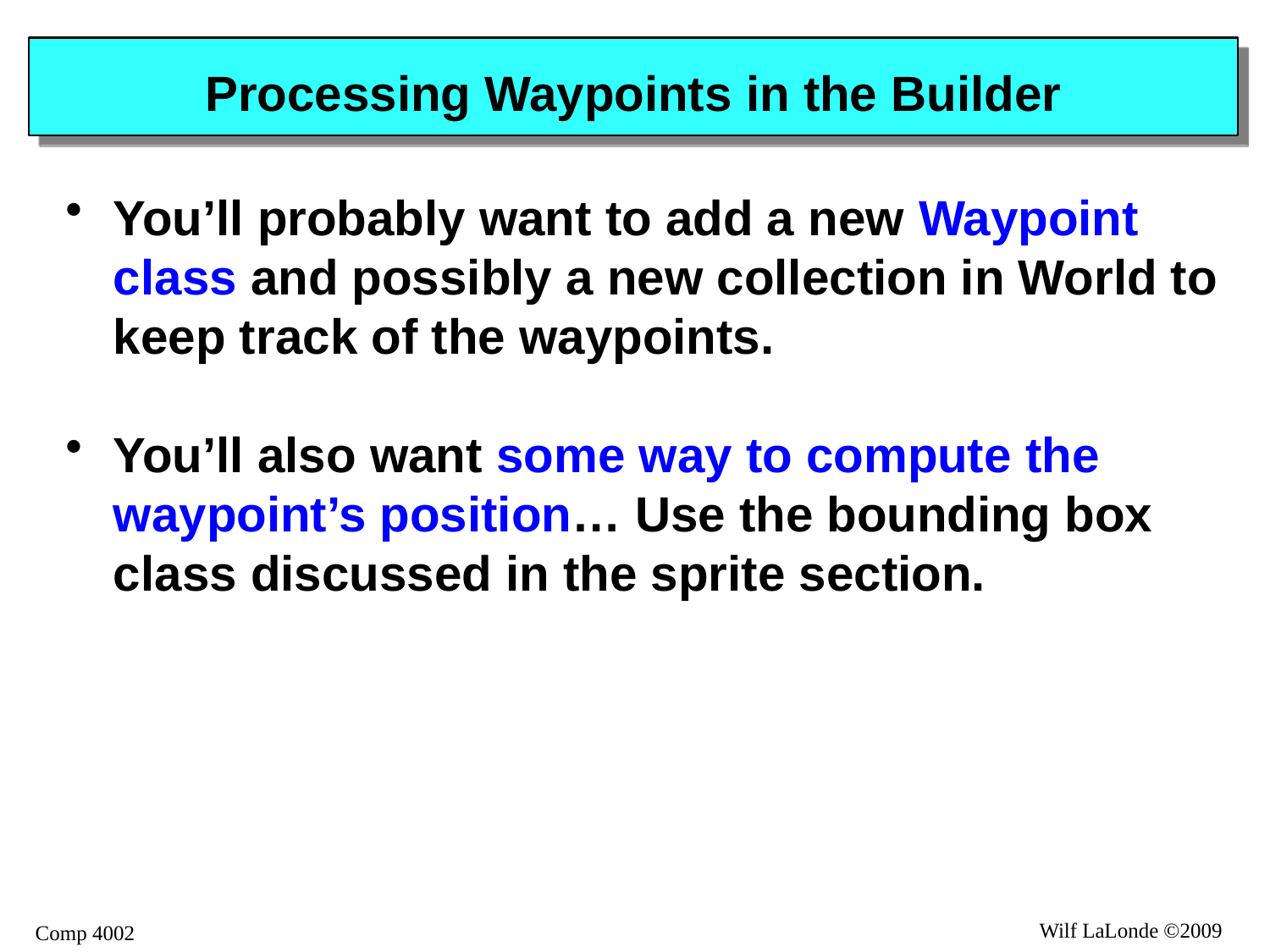

# Processing Waypoints in the Builder
You’ll probably want to add a new Waypoint class and possibly a new collection in World to keep track of the waypoints.
You’ll also want some way to compute the waypoint’s position… Use the bounding box class discussed in the sprite section.